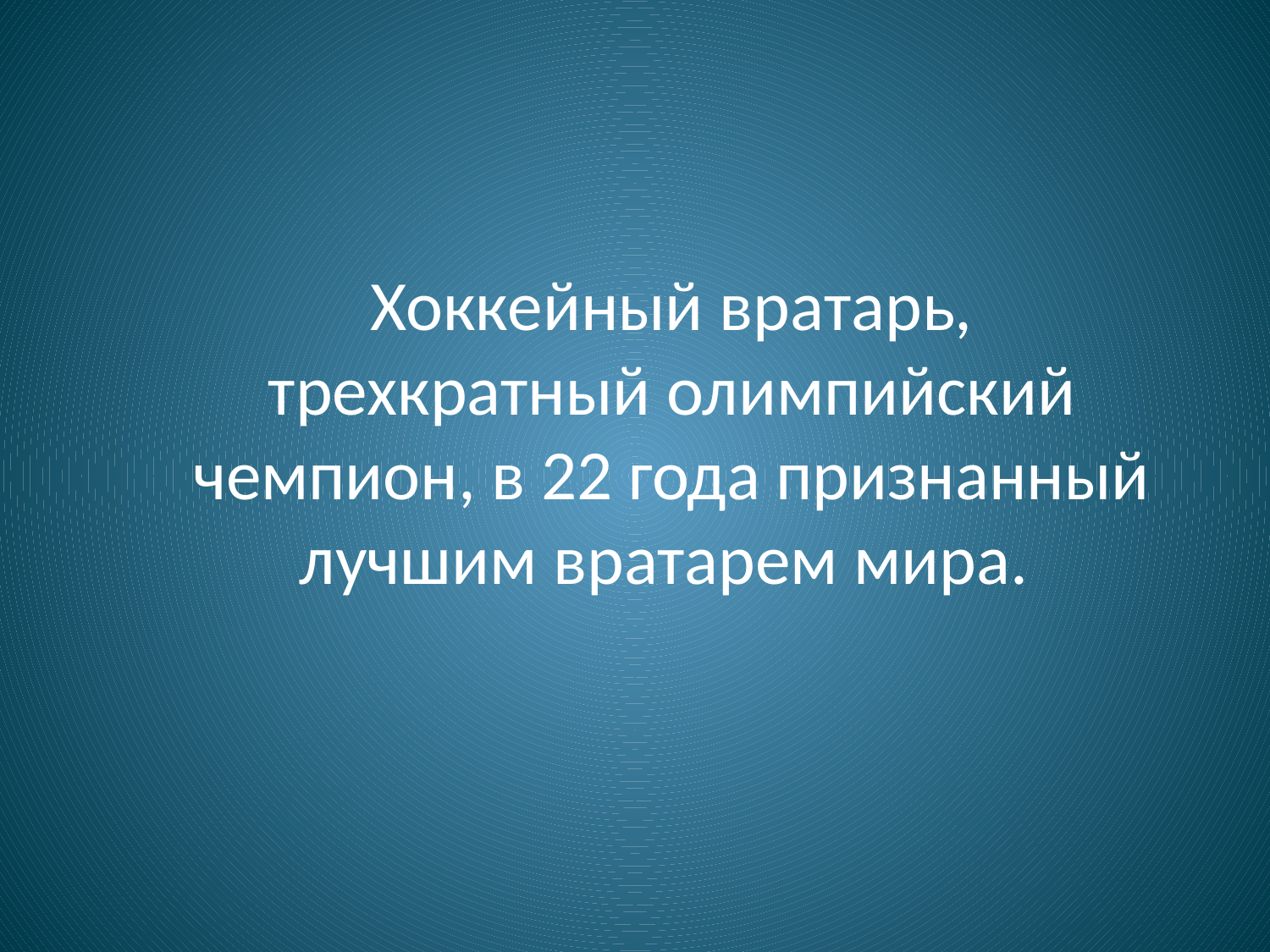

Хоккейный вратарь, трехкратный олимпийский чемпион, в 22 года признанный лучшим вратарем мира.